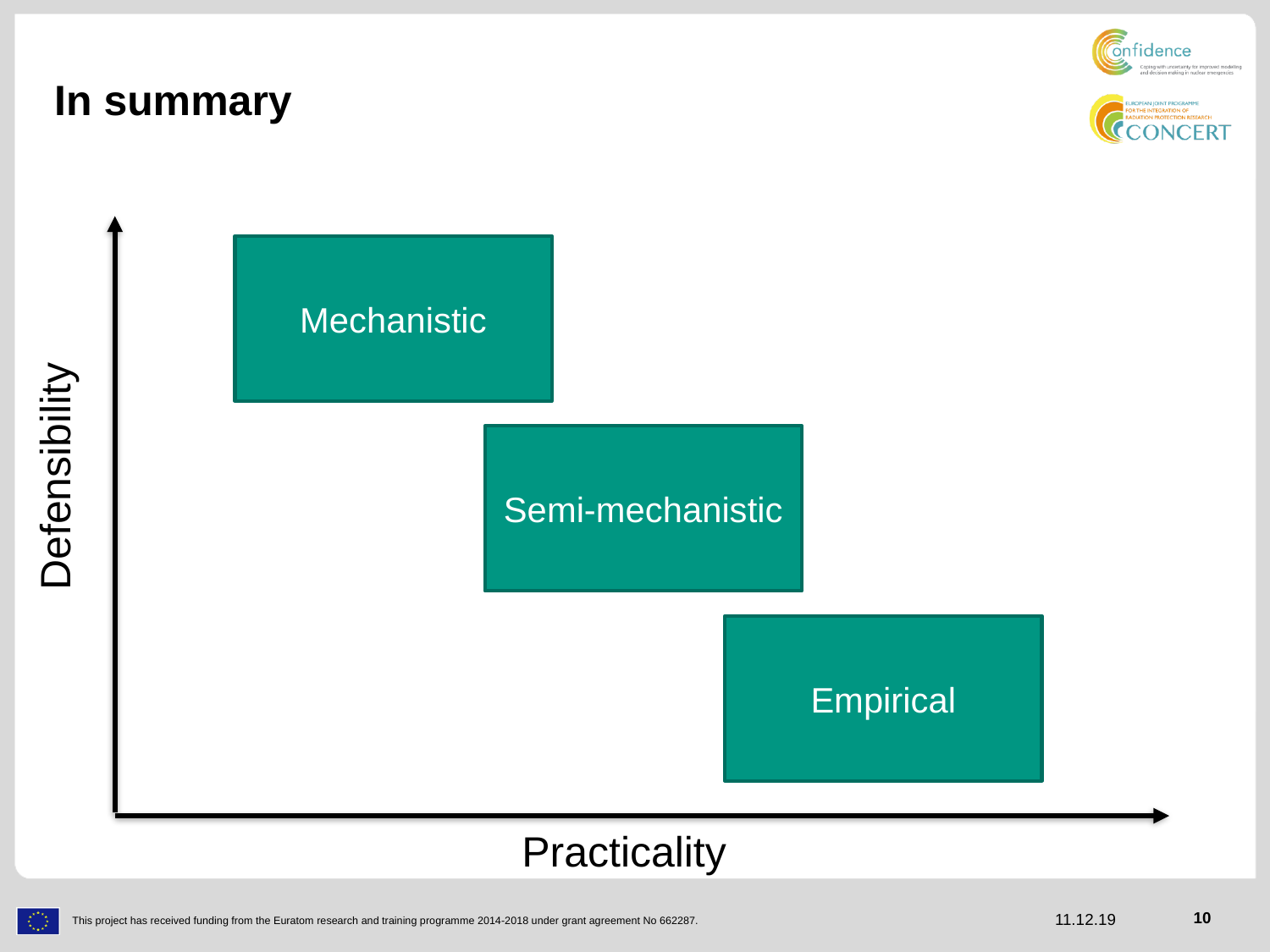

# In summary
Mechanistic
Semi-mechanistic
Empirical
Defensibility
Practicality